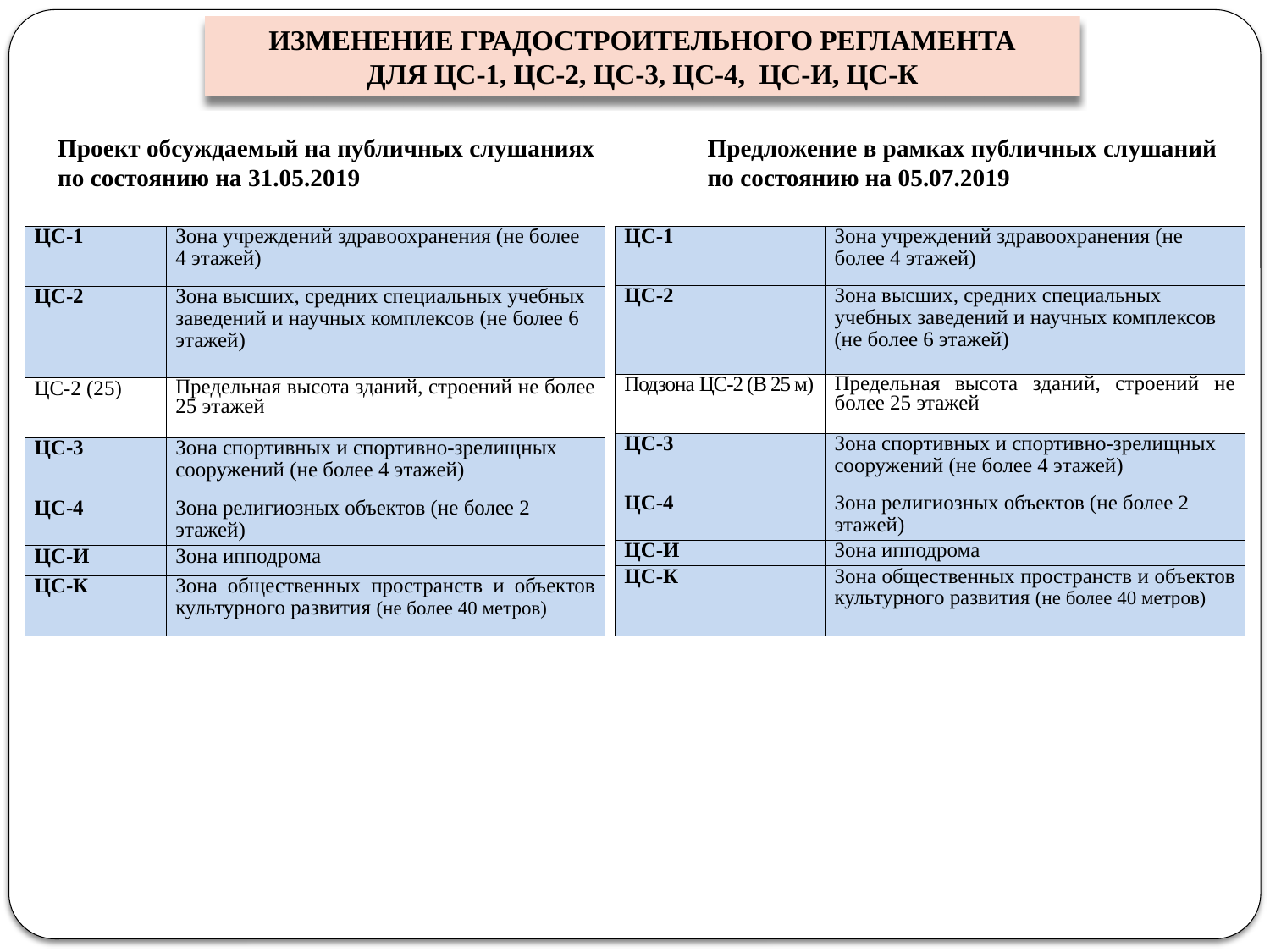

ИЗМЕНЕНИЕ ГРАДОСТРОИТЕЛЬНОГО РЕГЛАМЕНТА
ДЛЯ ЦС-1, ЦС-2, ЦС-3, ЦС-4,  ЦС-И, ЦС-К
Проект обсуждаемый на публичных слушаниях по состоянию на 31.05.2019
Предложение в рамках публичных слушаний по состоянию на 05.07.2019
| ЦС-1 | Зона учреждений здравоохранения (не более 4 этажей) |
| --- | --- |
| ЦС-2 | Зона высших, средних специальных учебных заведений и научных комплексов (не более 6 этажей) |
| ЦС-2 (25) | Предельная высота зданий, строений не более 25 этажей |
| ЦС-3 | Зона спортивных и спортивно-зрелищных сооружений (не более 4 этажей) |
| ЦС-4 | Зона религиозных объектов (не более 2 этажей) |
| ЦС-И | Зона ипподрома |
| ЦС-К | Зона общественных пространств и объектов культурного развития (не более 40 метров) |
| ЦС-1 | Зона учреждений здравоохранения (не более 4 этажей) |
| --- | --- |
| ЦС-2 | Зона высших, средних специальных учебных заведений и научных комплексов (не более 6 этажей) |
| Подзона ЦС-2 (В 25 м) | Предельная высота зданий, строений не более 25 этажей |
| ЦС-3 | Зона спортивных и спортивно-зрелищных сооружений (не более 4 этажей) |
| ЦС-4 | Зона религиозных объектов (не более 2 этажей) |
| ЦС-И | Зона ипподрома |
| ЦС-К | Зона общественных пространств и объектов культурного развития (не более 40 метров) |